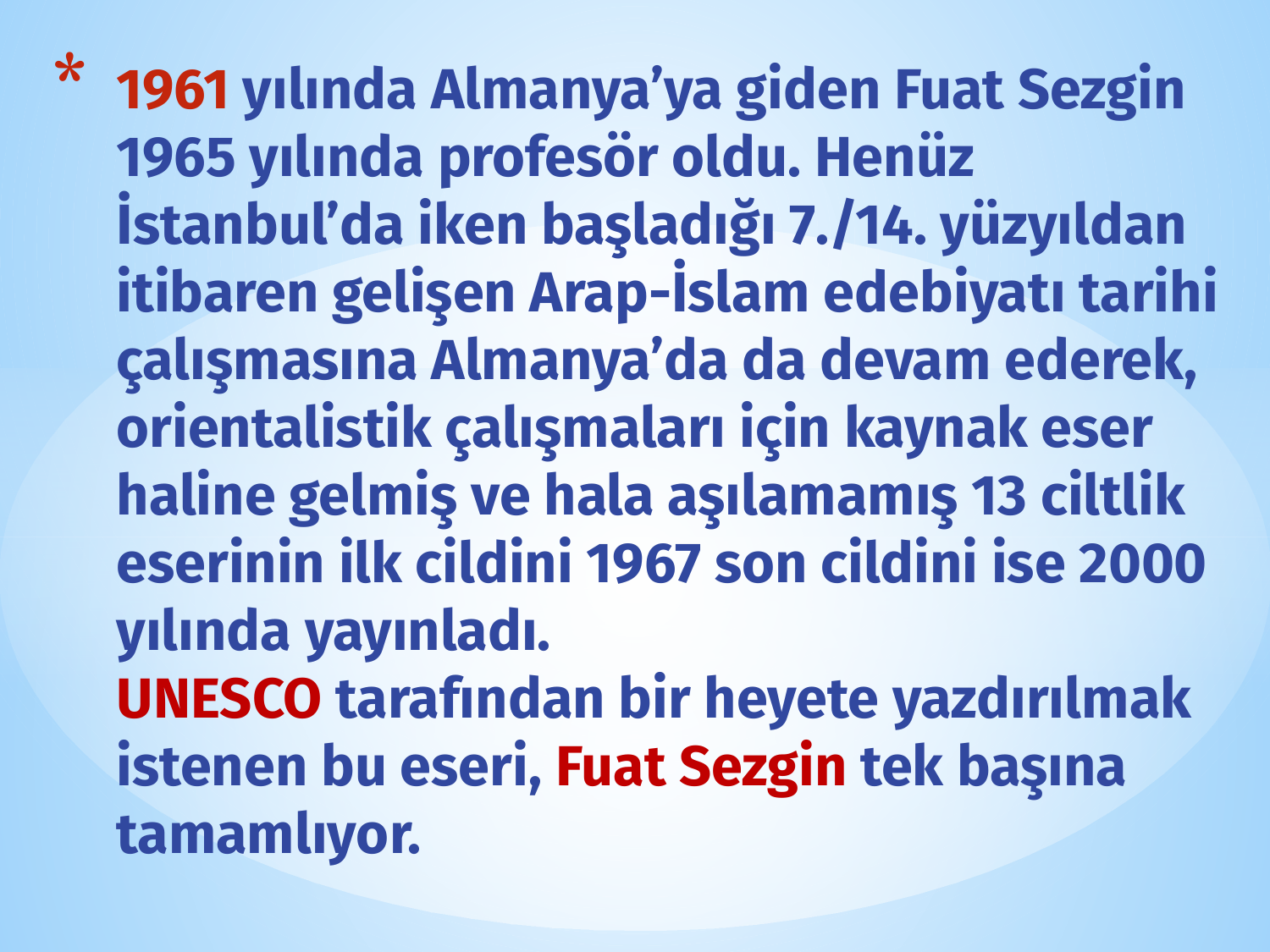

# 1961 yılında Almanya’ya giden Fuat Sezgin 1965 yılında profesör oldu. Henüz İstanbul’da iken başladığı 7./14. yüzyıldan itibaren gelişen Arap-İslam edebiyatı tarihi çalışmasına Almanya’da da devam ederek, orientalistik çalışmaları için kaynak eser haline gelmiş ve hala aşılamamış 13 ciltlik eserinin ilk cildini 1967 son cildini ise 2000 yılında yayınladı. UNESCO tarafından bir heyete yazdırılmak istenen bu eseri, Fuat Sezgin tek başına tamamlıyor.